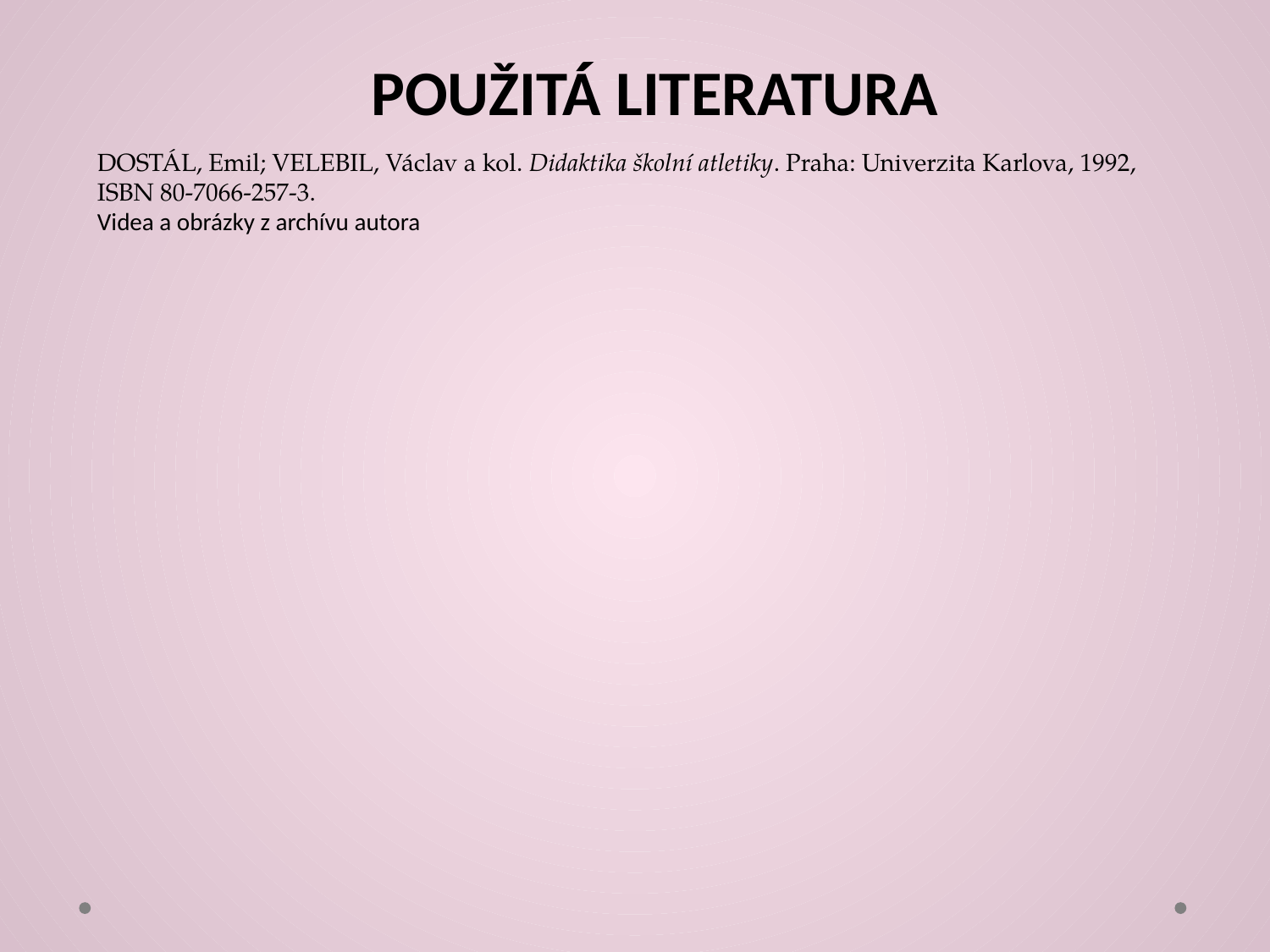

POUŽITÁ LITERATURA
DOSTÁL, Emil; VELEBIL, Václav a kol. Didaktika školní atletiky. Praha: Univerzita Karlova, 1992, ISBN 80-7066-257-3.
Videa a obrázky z archívu autora